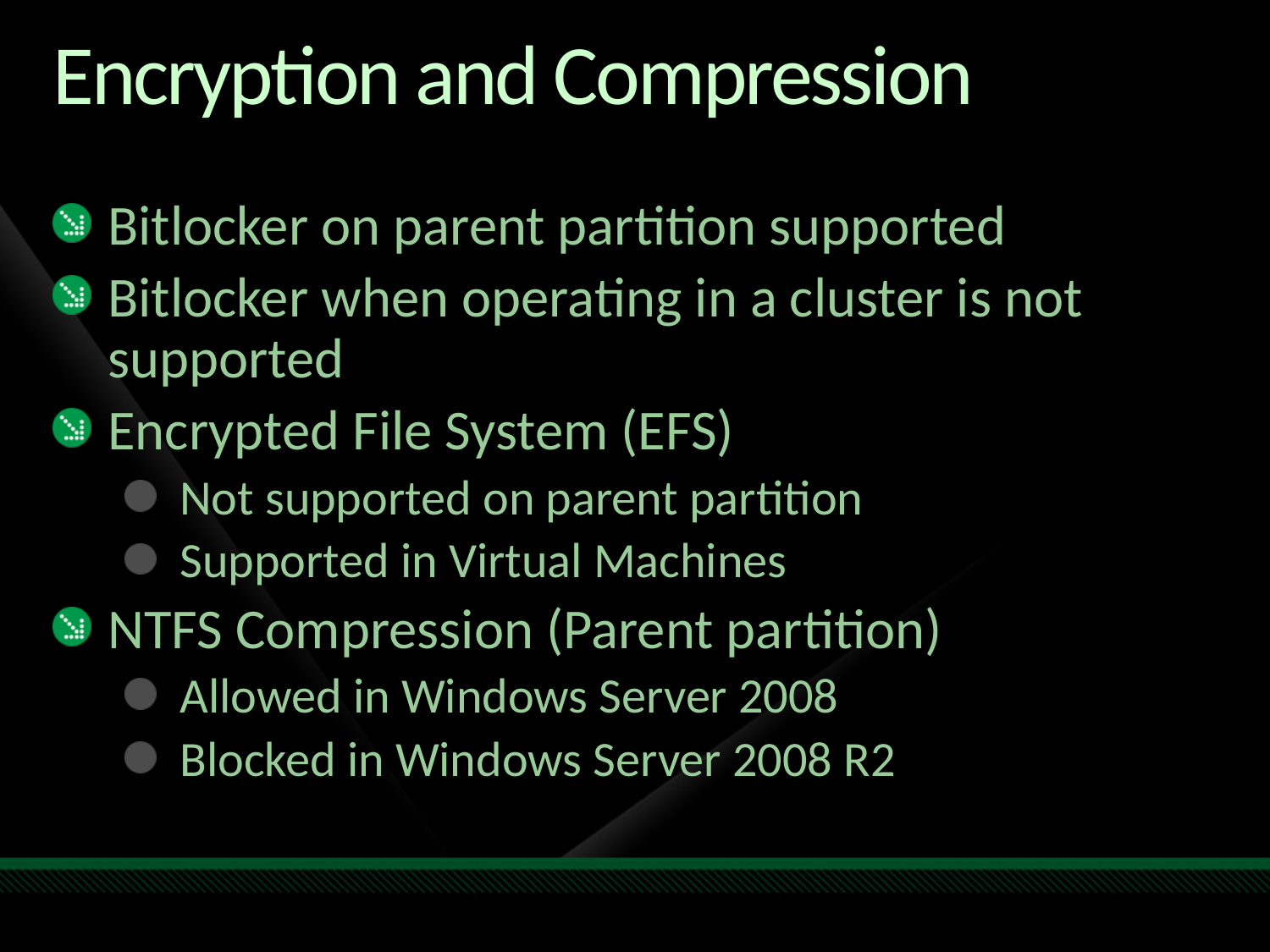

# Encryption and Compression
Bitlocker on parent partition supported
Bitlocker when operating in a cluster is not supported
Encrypted File System (EFS)
Not supported on parent partition
Supported in Virtual Machines
NTFS Compression (Parent partition)
Allowed in Windows Server 2008
Blocked in Windows Server 2008 R2